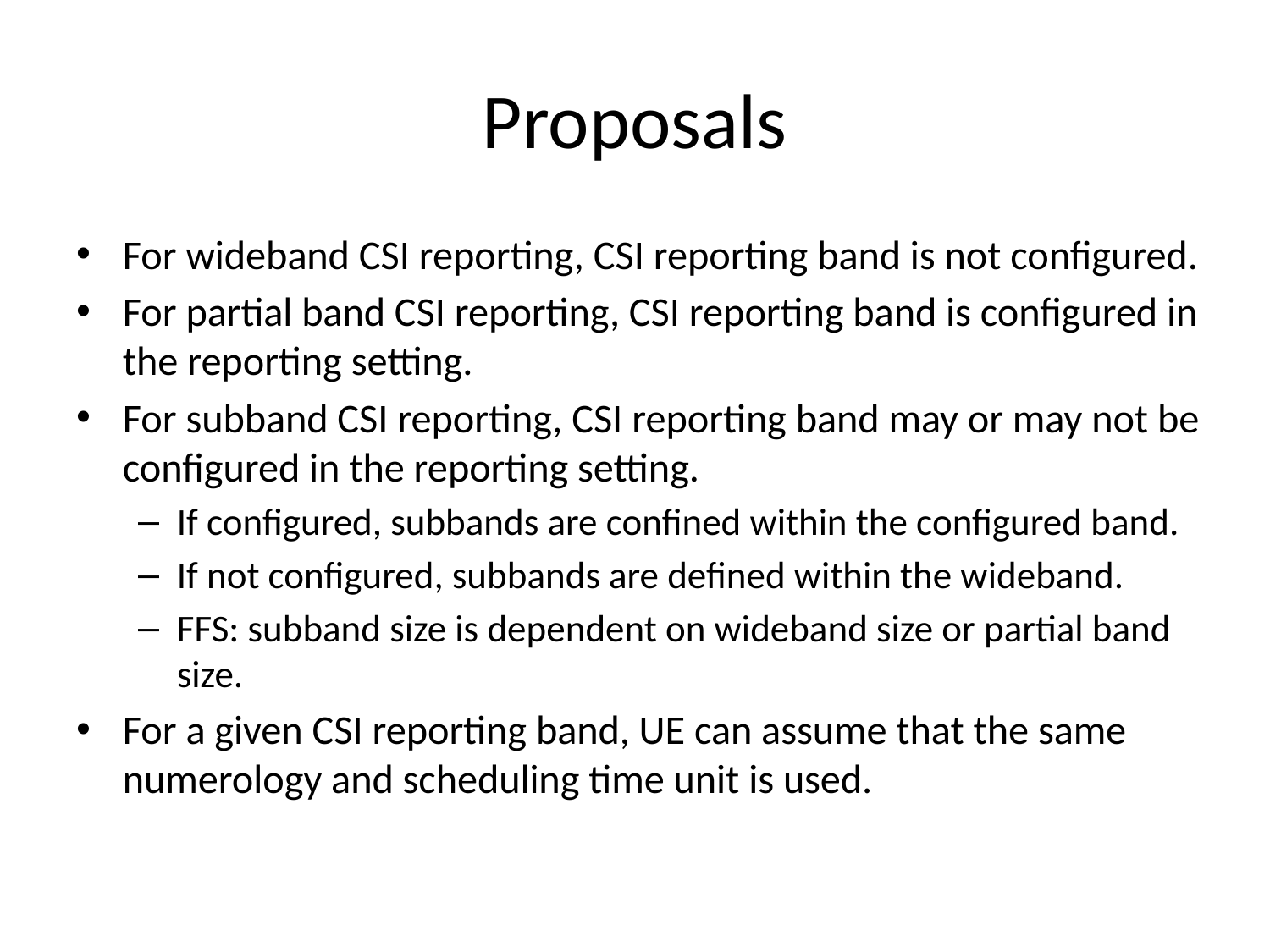

# Proposals
For wideband CSI reporting, CSI reporting band is not configured.
For partial band CSI reporting, CSI reporting band is configured in the reporting setting.
For subband CSI reporting, CSI reporting band may or may not be configured in the reporting setting.
If configured, subbands are confined within the configured band.
If not configured, subbands are defined within the wideband.
FFS: subband size is dependent on wideband size or partial band size.
For a given CSI reporting band, UE can assume that the same numerology and scheduling time unit is used.